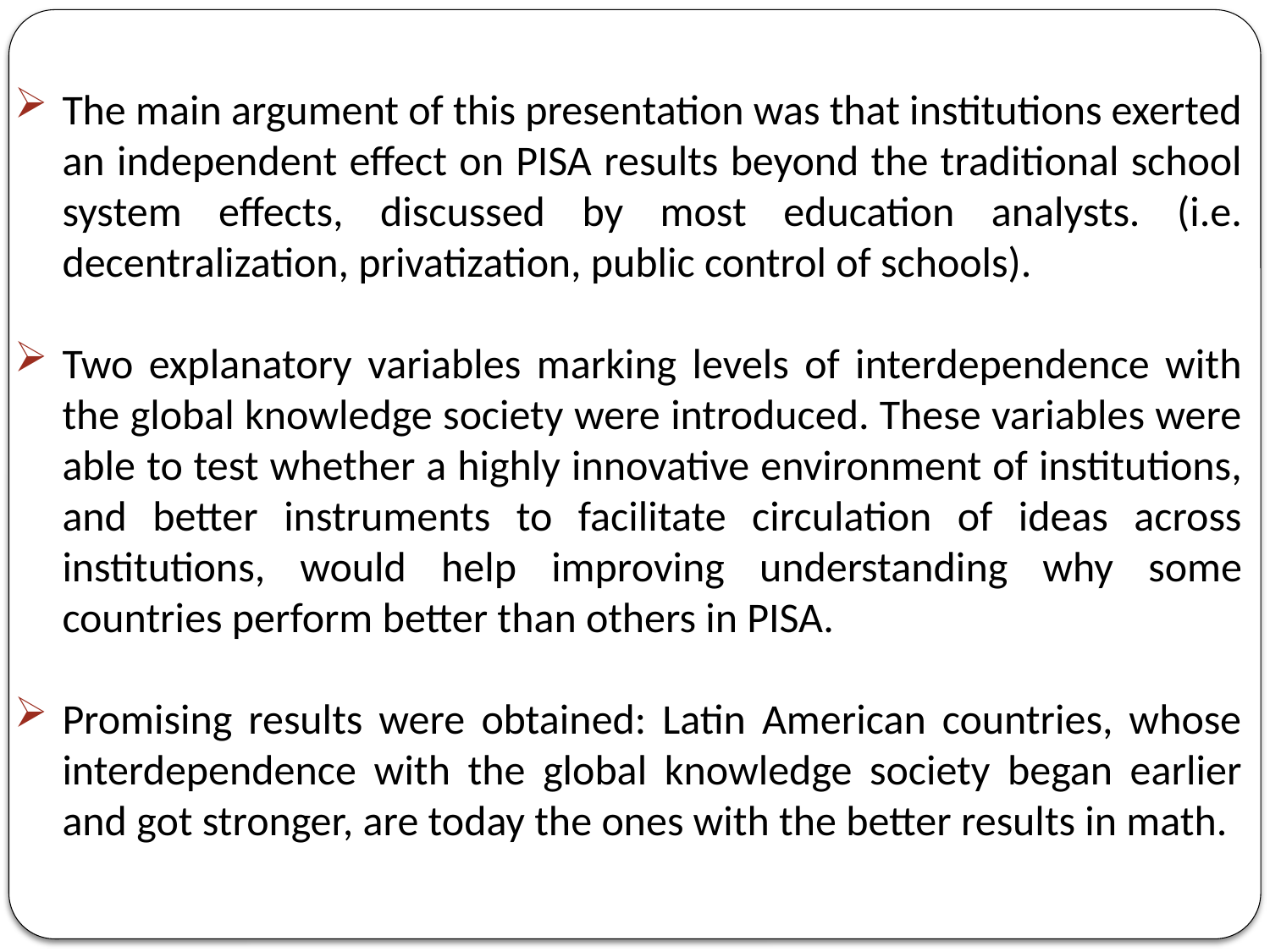

The main argument of this presentation was that institutions exerted an independent effect on PISA results beyond the traditional school system effects, discussed by most education analysts. (i.e. decentralization, privatization, public control of schools).

Two explanatory variables marking levels of interdependence with the global knowledge society were introduced. These variables were able to test whether a highly innovative environment of institutions, and better instruments to facilitate circulation of ideas across institutions, would help improving understanding why some countries perform better than others in PISA.

Promising results were obtained: Latin American countries, whose interdependence with the global knowledge society began earlier and got stronger, are today the ones with the better results in math.